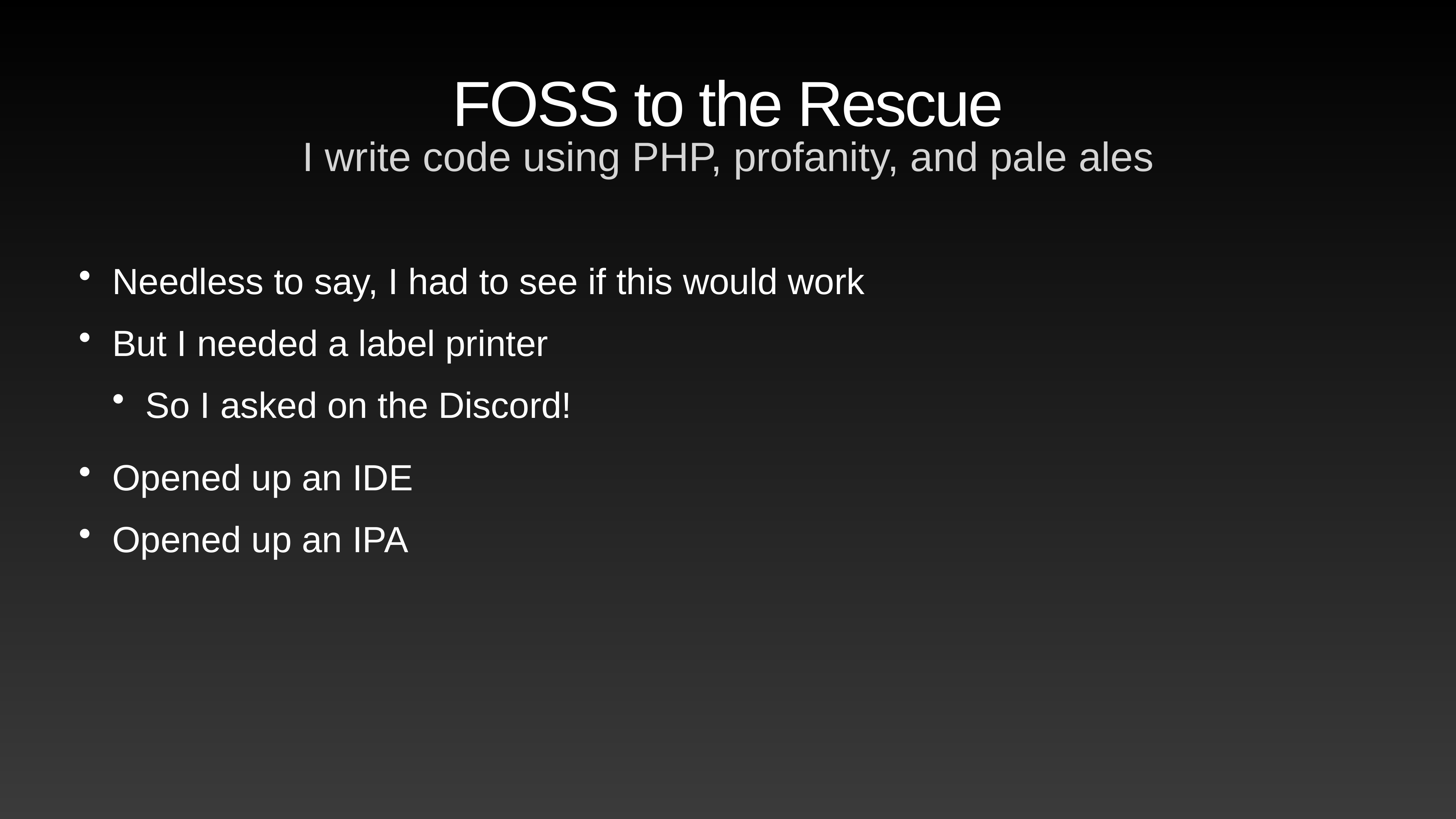

# FOSS to the Rescue
I write code using PHP, profanity, and pale ales
Needless to say, I had to see if this would work
But I needed a label printer
So I asked on the Discord!
Opened up an IDE
Opened up an IPA